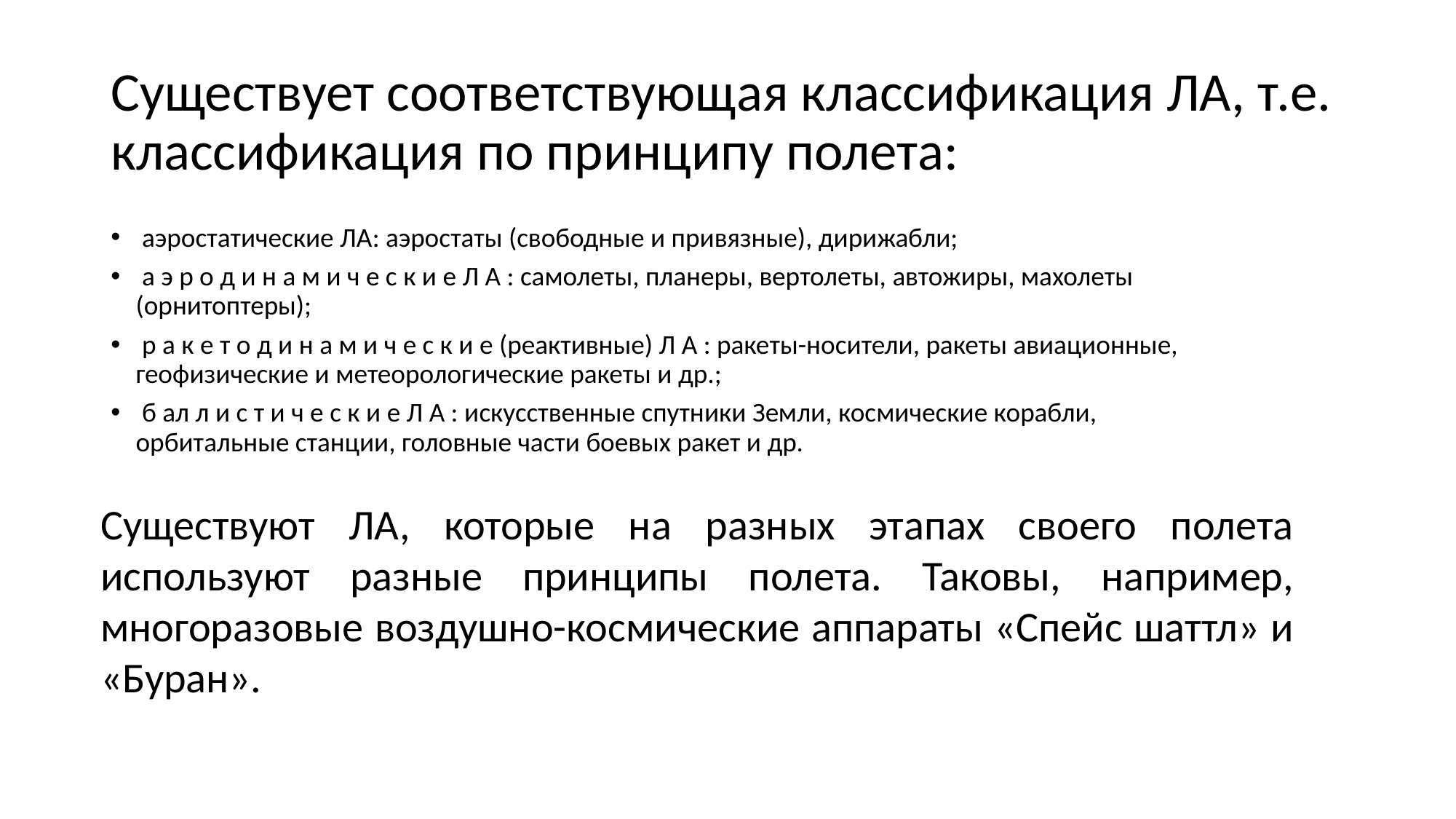

# Существует соответствующая классификация ЛА, т.е. классификация по принципу полета:
 аэростатические ЛА: аэростаты (свободные и привязные), дирижабли;
 а э р о д и н а м и ч е с к и е Л А : самолеты, планеры, вертолеты, автожиры, махолеты (орнитоптеры);
 р а к е т о д и н а м и ч е с к и е (реактивные) Л А : ракеты-носители, ракеты авиационные, геофизические и метеорологические ракеты и др.;
 б ал л и с т и ч е с к и е Л А : искусственные спутники Земли, космические корабли, орбитальные станции, головные части боевых ракет и др.

Существуют ЛА, которые на разных этапах своего полета используют разные принципы полета. Таковы, например, многоразовые воздушно-космические аппараты «Спейс шаттл» и «Буран».